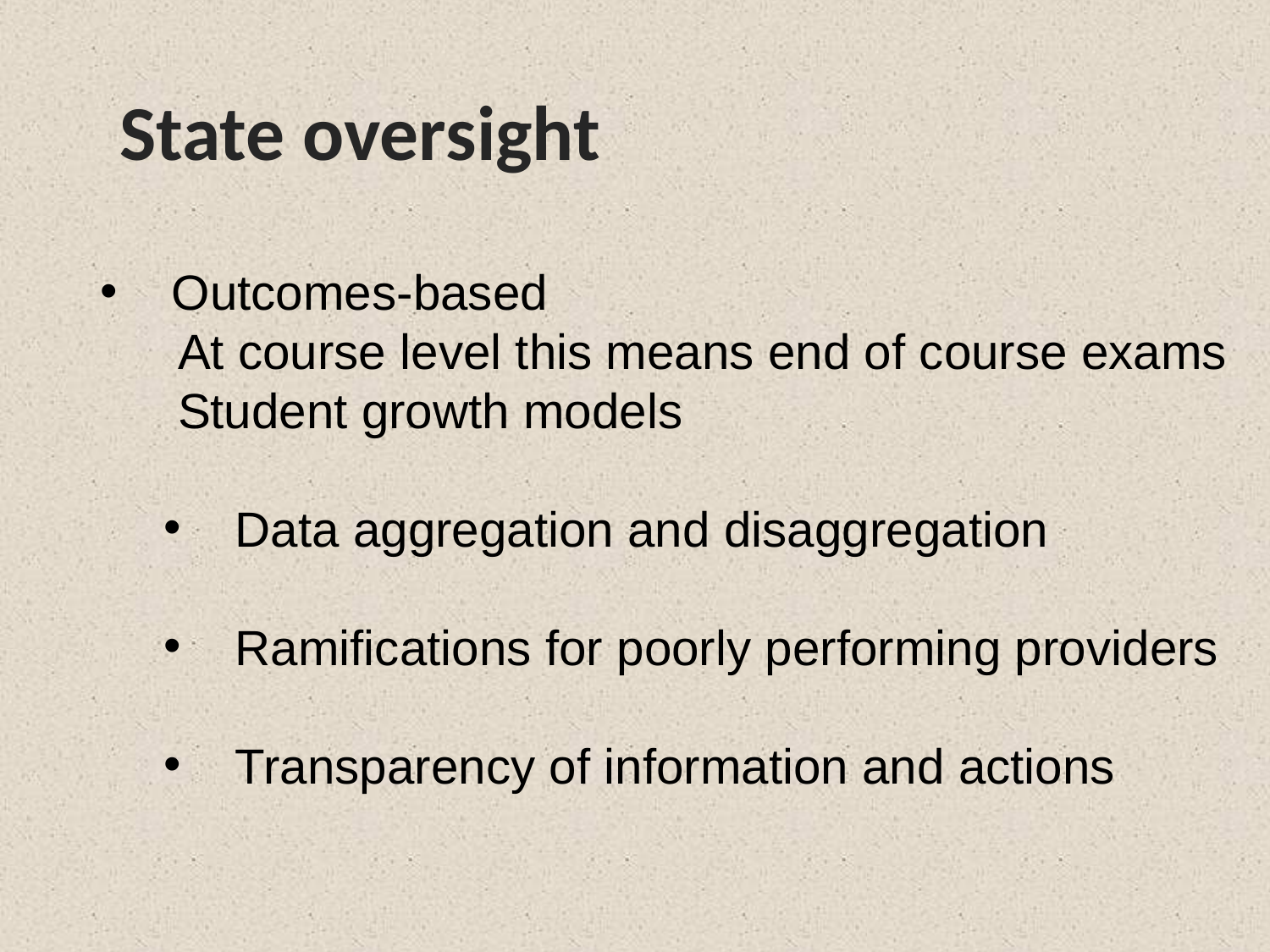

# State oversight
   Outcomes-based
 At course level this means end of course exams
 Student growth models

   Data aggregation and disaggregation

   Ramifications for poorly performing providers

   Transparency of information and actions